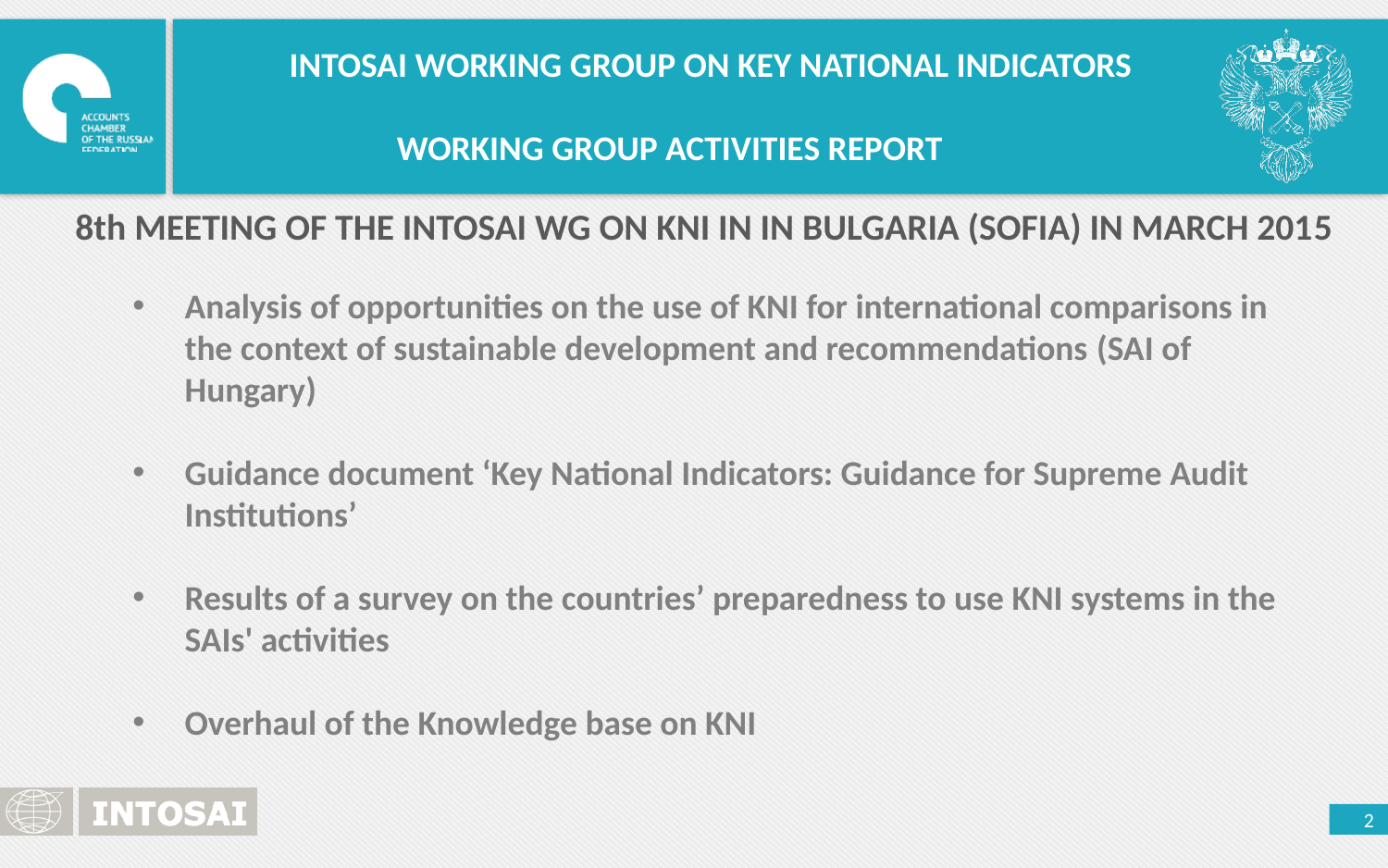

INTOSAI WORKING GROUP ON KEY NATIONAL INDICATORS
WORKING GROUP ACTIVITIES REPORT
8th MEETING OF THE INTOSAI WG ON KNI IN IN BULGARIA (SOFIA) IN MARCH 2015
Analysis of opportunities on the use of KNI for international comparisons in the context of sustainable development and recommendations (SAI of Hungary)

Guidance document ‘Key National Indicators: Guidance for Supreme Audit Institutions’

Results of a survey on the countries’ preparedness to use KNI systems in the SAIs' activities

Overhaul of the Knowledge base on KNI